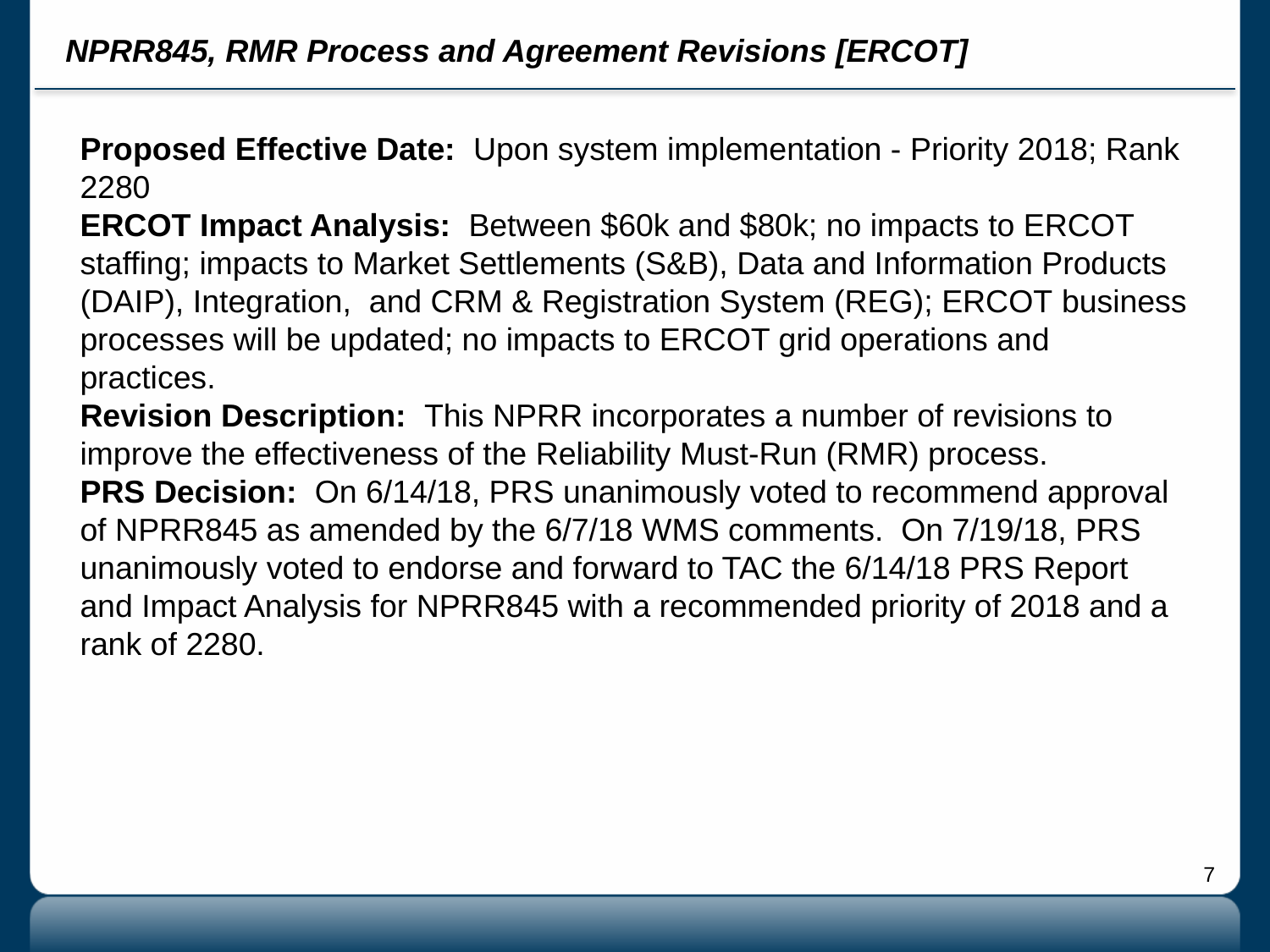

# NPRR845, RMR Process and Agreement Revisions [ERCOT]
Proposed Effective Date:  Upon system implementation - Priority 2018; Rank 2280
ERCOT Impact Analysis:  Between $60k and $80k; no impacts to ERCOT staffing; impacts to Market Settlements (S&B), Data and Information Products (DAIP), Integration,  and CRM & Registration System (REG); ERCOT business processes will be updated; no impacts to ERCOT grid operations and practices.
Revision Description:  This NPRR incorporates a number of revisions to improve the effectiveness of the Reliability Must-Run (RMR) process.
PRS Decision:  On 6/14/18, PRS unanimously voted to recommend approval of NPRR845 as amended by the 6/7/18 WMS comments.  On 7/19/18, PRS unanimously voted to endorse and forward to TAC the 6/14/18 PRS Report and Impact Analysis for NPRR845 with a recommended priority of 2018 and a rank of 2280.